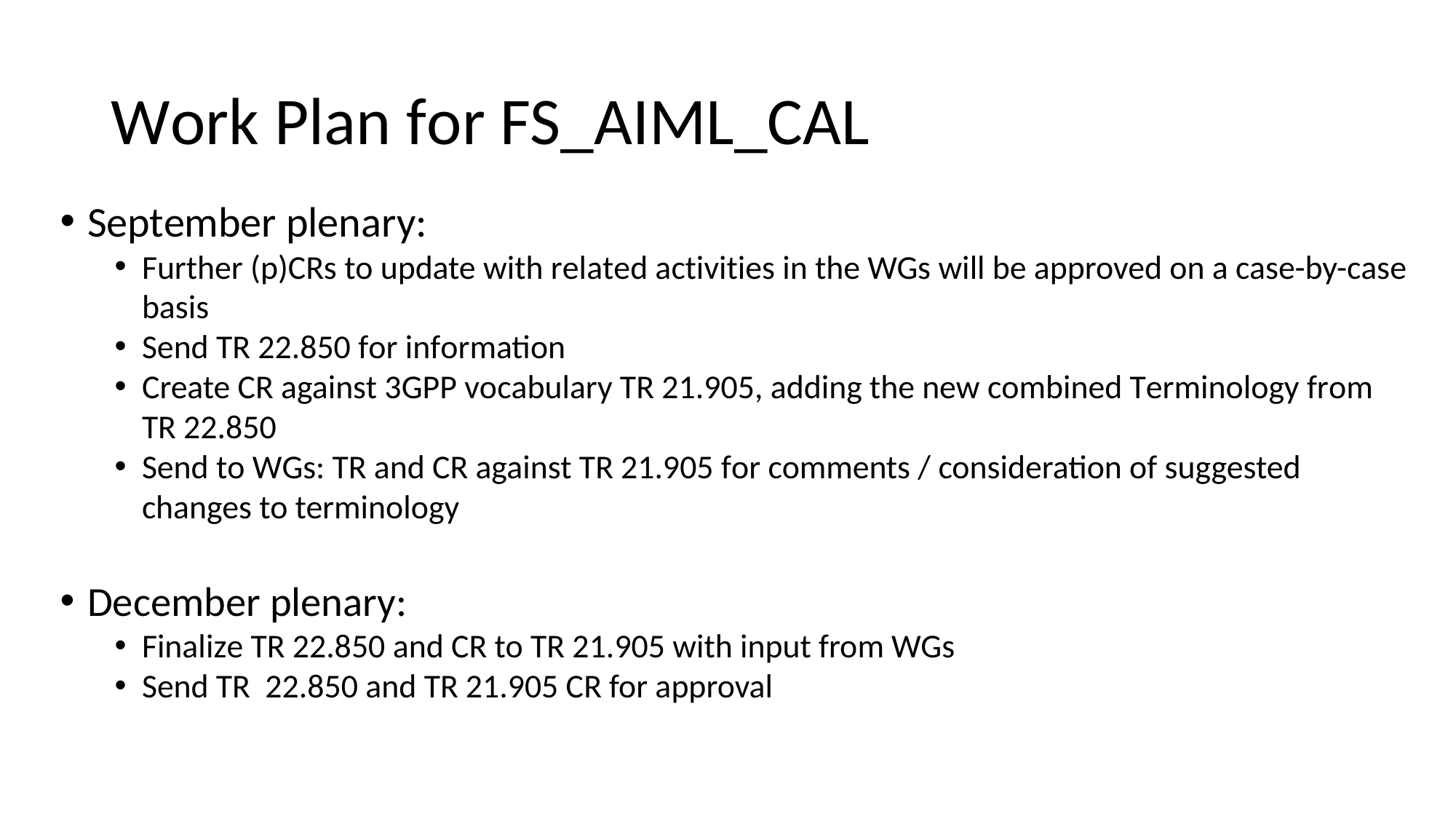

# Work Plan for FS_AIML_CAL
September plenary:
Further (p)CRs to update with related activities in the WGs will be approved on a case-by-case basis
Send TR 22.850 for information
Create CR against 3GPP vocabulary TR 21.905, adding the new combined Terminology from TR 22.850
Send to WGs: TR and CR against TR 21.905 for comments / consideration of suggested changes to terminology

December plenary:
Finalize TR 22.850 and CR to TR 21.905 with input from WGs
Send TR  22.850 and TR 21.905 CR for approval